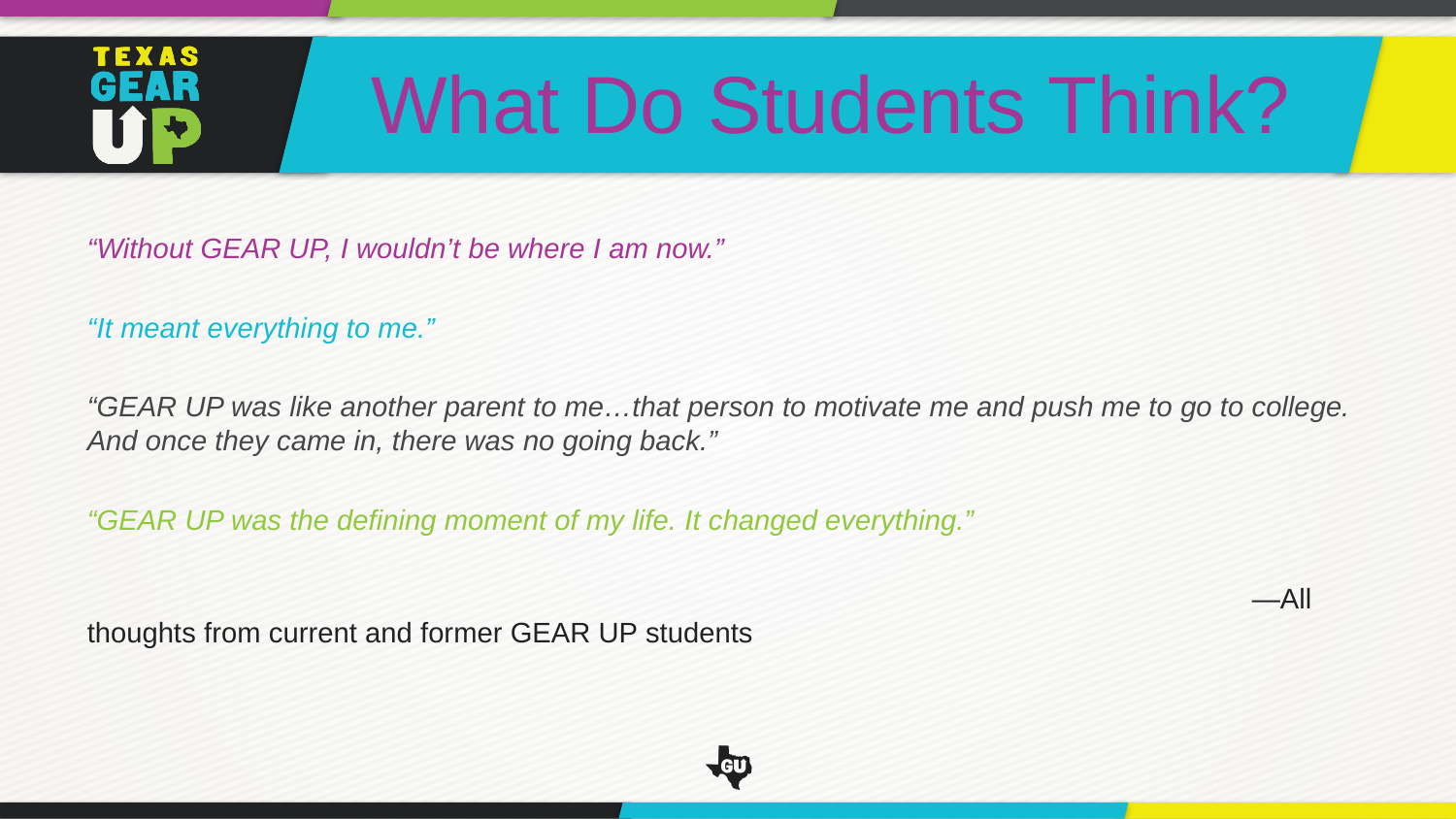

What Do Students Think?
“Without GEAR UP, I wouldn’t be where I am now.”

“It meant everything to me.”

“GEAR UP was like another parent to me…that person to motivate me and push me to go to college. And once they came in, there was no going back.”

“GEAR UP was the defining moment of my life. It changed everything.”

								—All thoughts from current and former GEAR UP students